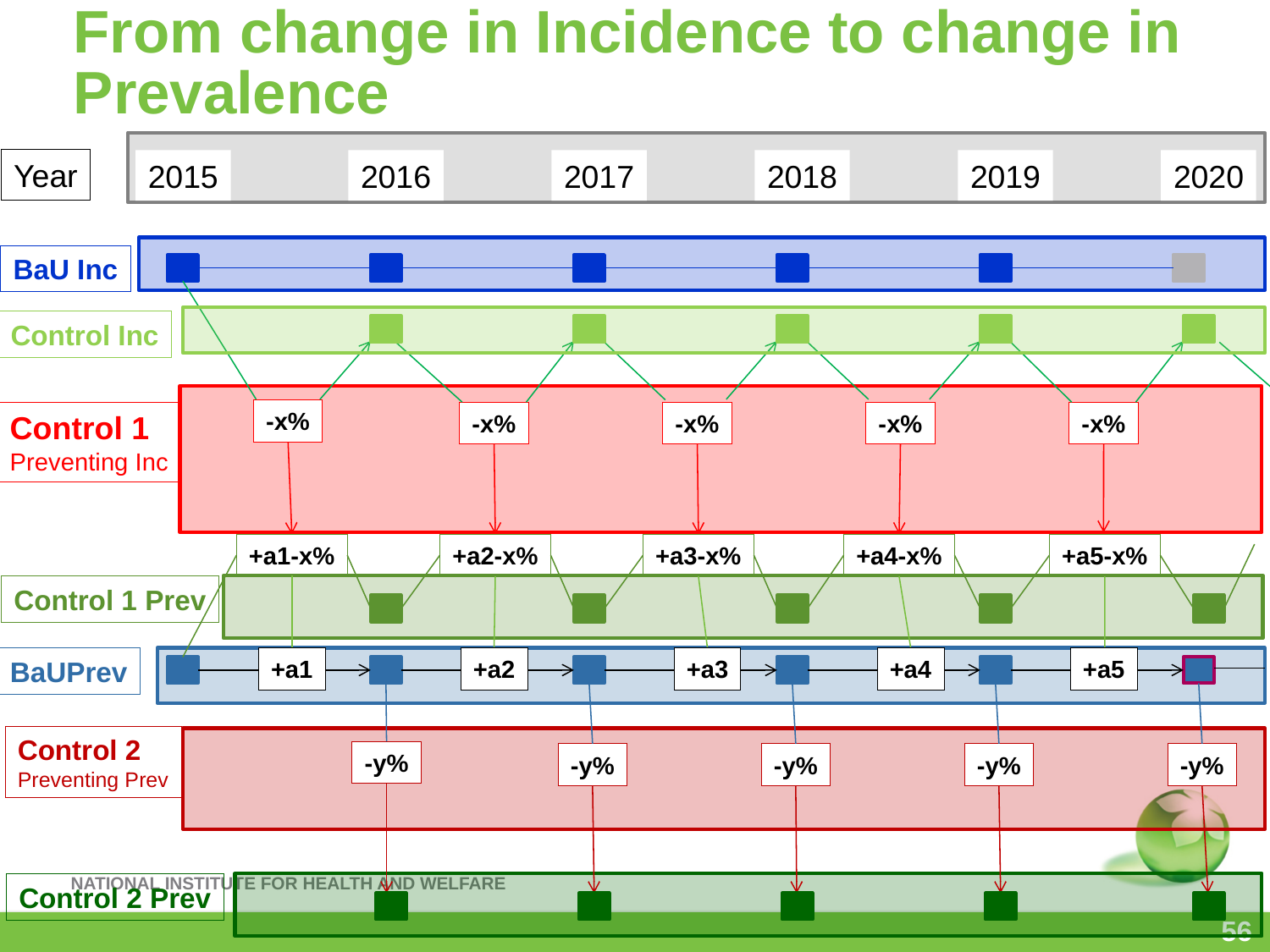

# From change in Incidence to change in Prevalence

Year
2015
2016
2017
2018
2019
2020

BaU Inc

Control Inc

-x%
Control 1
Preventing Inc
-x%
-x%
-x%
-x%
+a1-x%
+a2-x%
+a3-x%
+a4-x%
+a5-x%

Control 1 Prev

BaUPrev

+a1
+a2
+a3
+a4
+a5

Control 2
Preventing Prev

-y%
-y%
-y%
-y%
-y%

Control 2 Prev

56